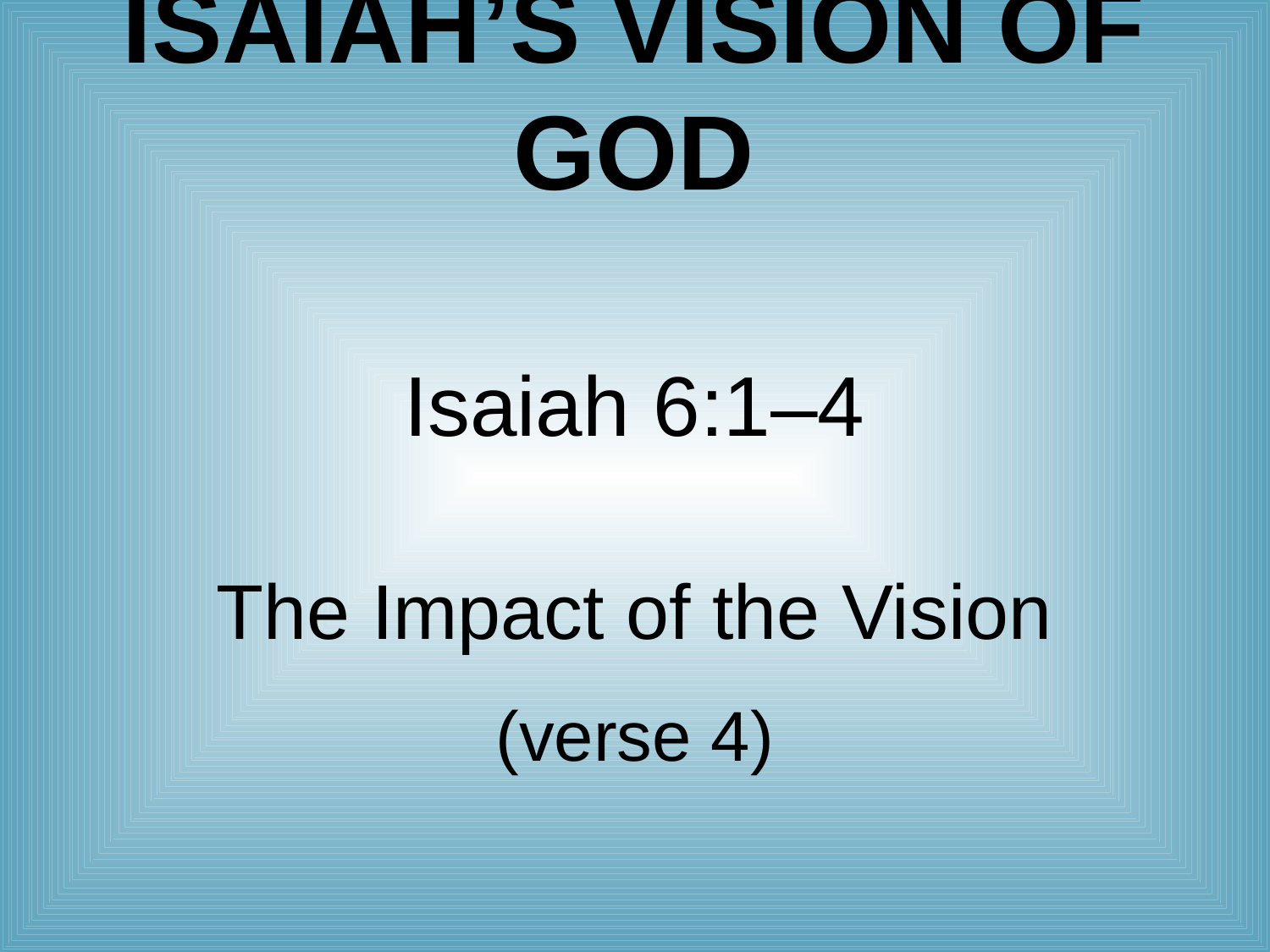

# Isaiah’s Vision of God
Isaiah 6:1–4

The Impact of the Vision
(verse 4)